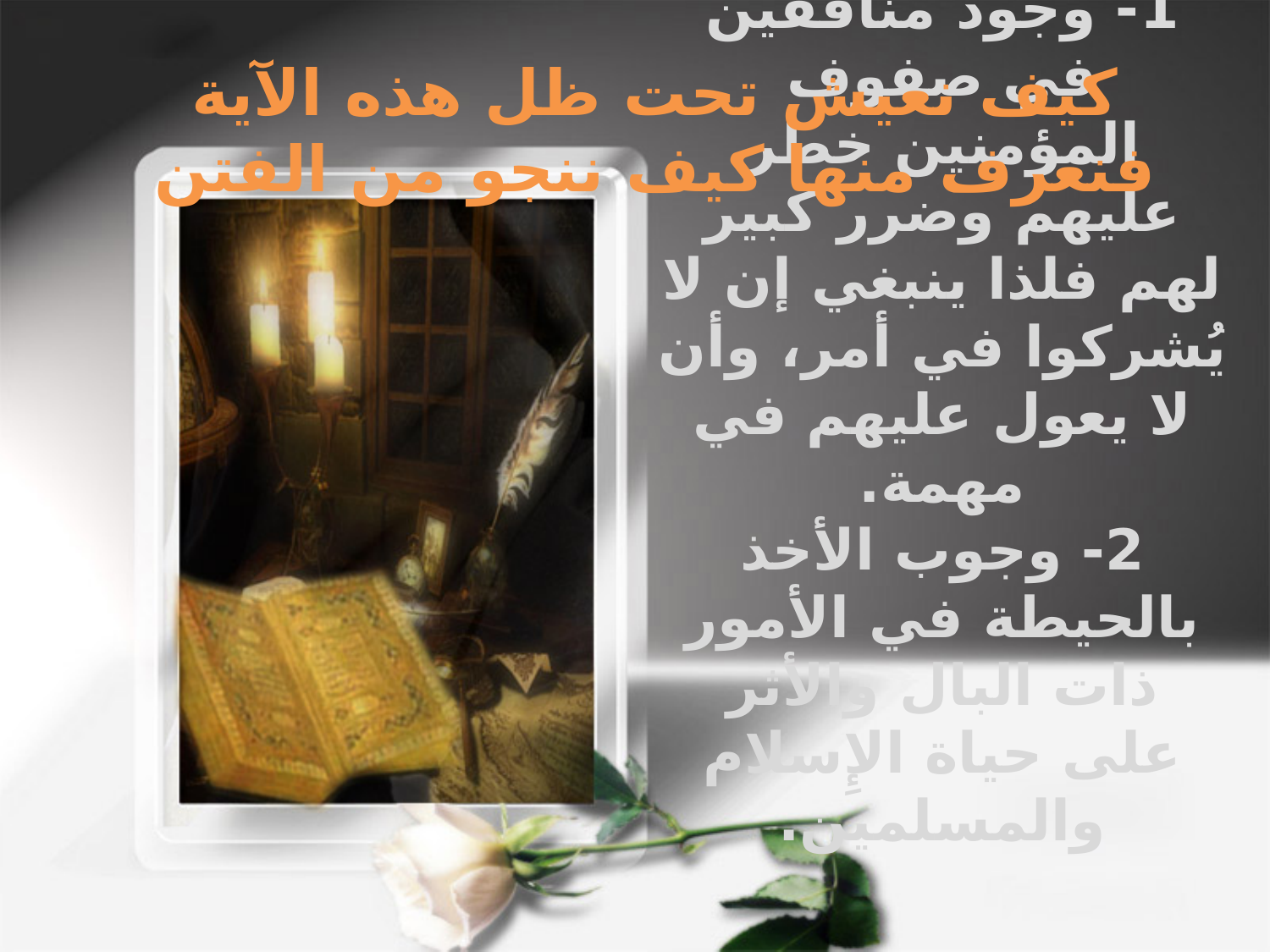

كيف نعيش تحت ظل هذه الآية فنعرف منها كيف ننجو من الفتن
1- وجود منافقين في صفوف المؤمنين خطر عليهم وضرر كبير لهم فلذا ينبغي إن لا يُشركوا في أمر، وأن لا يعول عليهم في مهمة.
2- وجوب الأخذ بالحيطة في الأمور ذات البال والأثر على حياة الإِسلام والمسلمين.